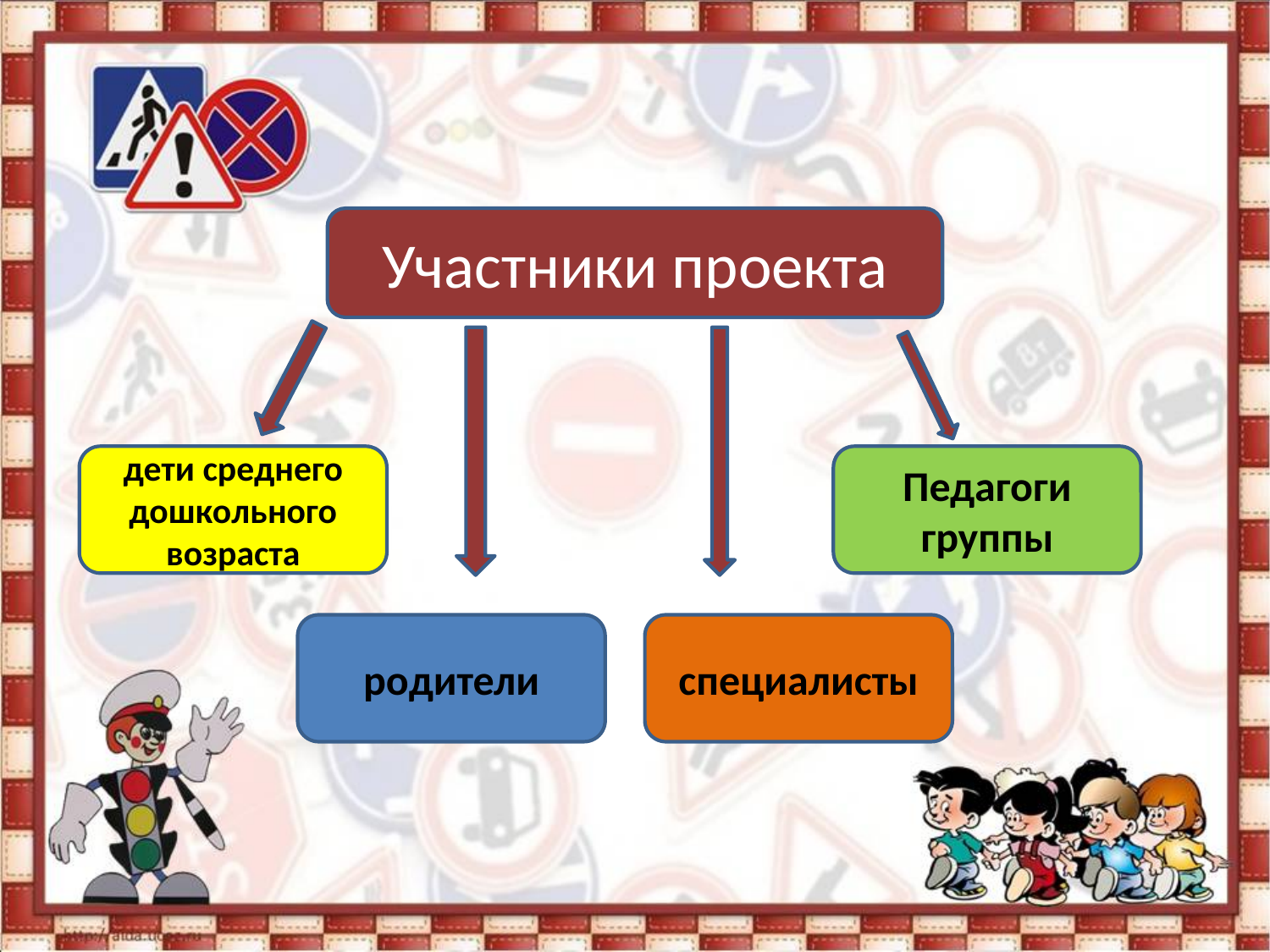

Участники проекта

дети среднего дошкольного возраста
Педагоги группы
родители
специалисты